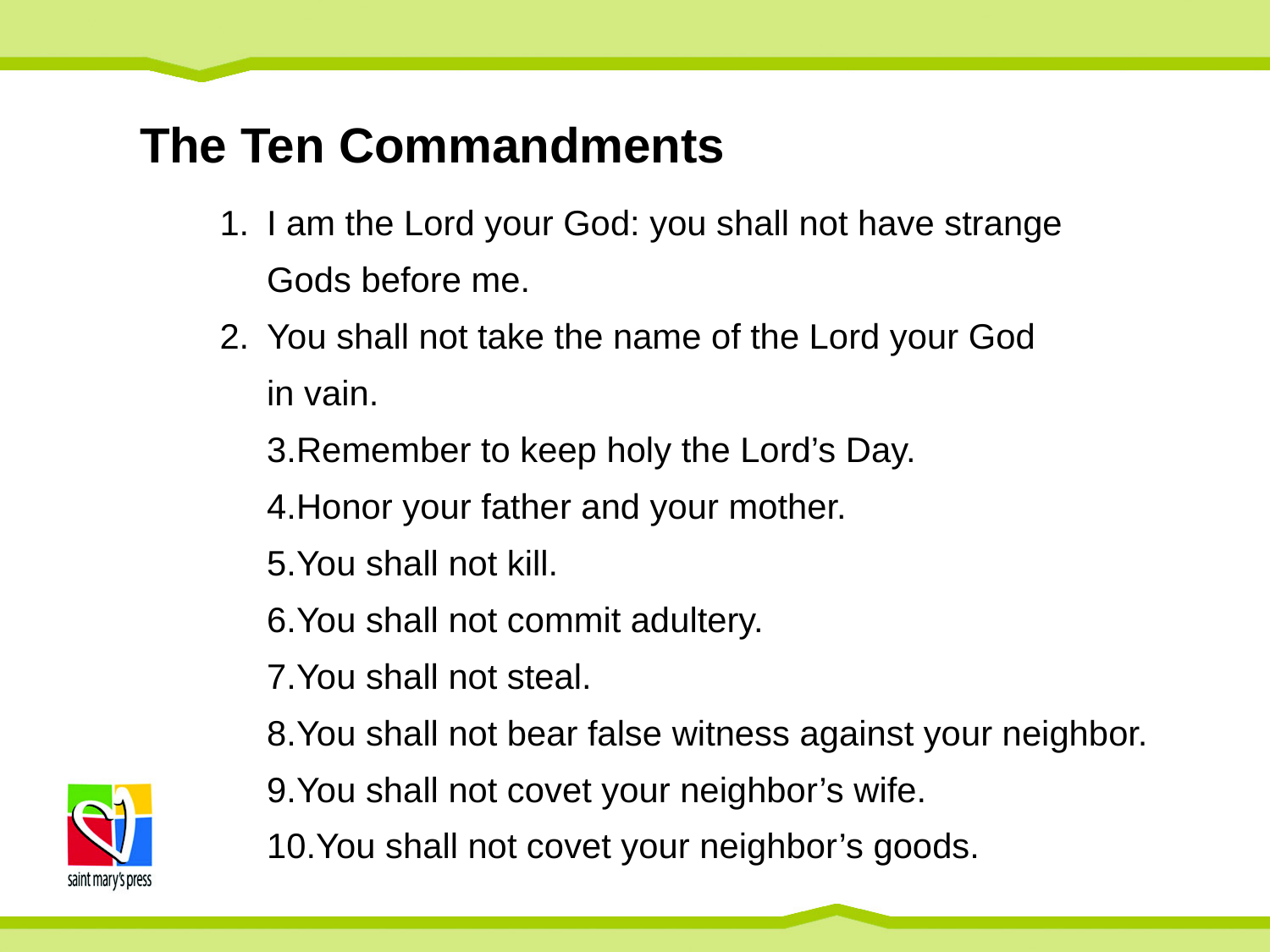

# The Ten Commandments
I am the Lord your God: you shall not have strange     Gods before me.
You shall not take the name of the Lord your God
in vain.
Remember to keep holy the Lord’s Day.
Honor your father and your mother.
You shall not kill.
You shall not commit adultery.
You shall not steal.
You shall not bear false witness against your neighbor.
You shall not covet your neighbor’s wife.
You shall not covet your neighbor’s goods.